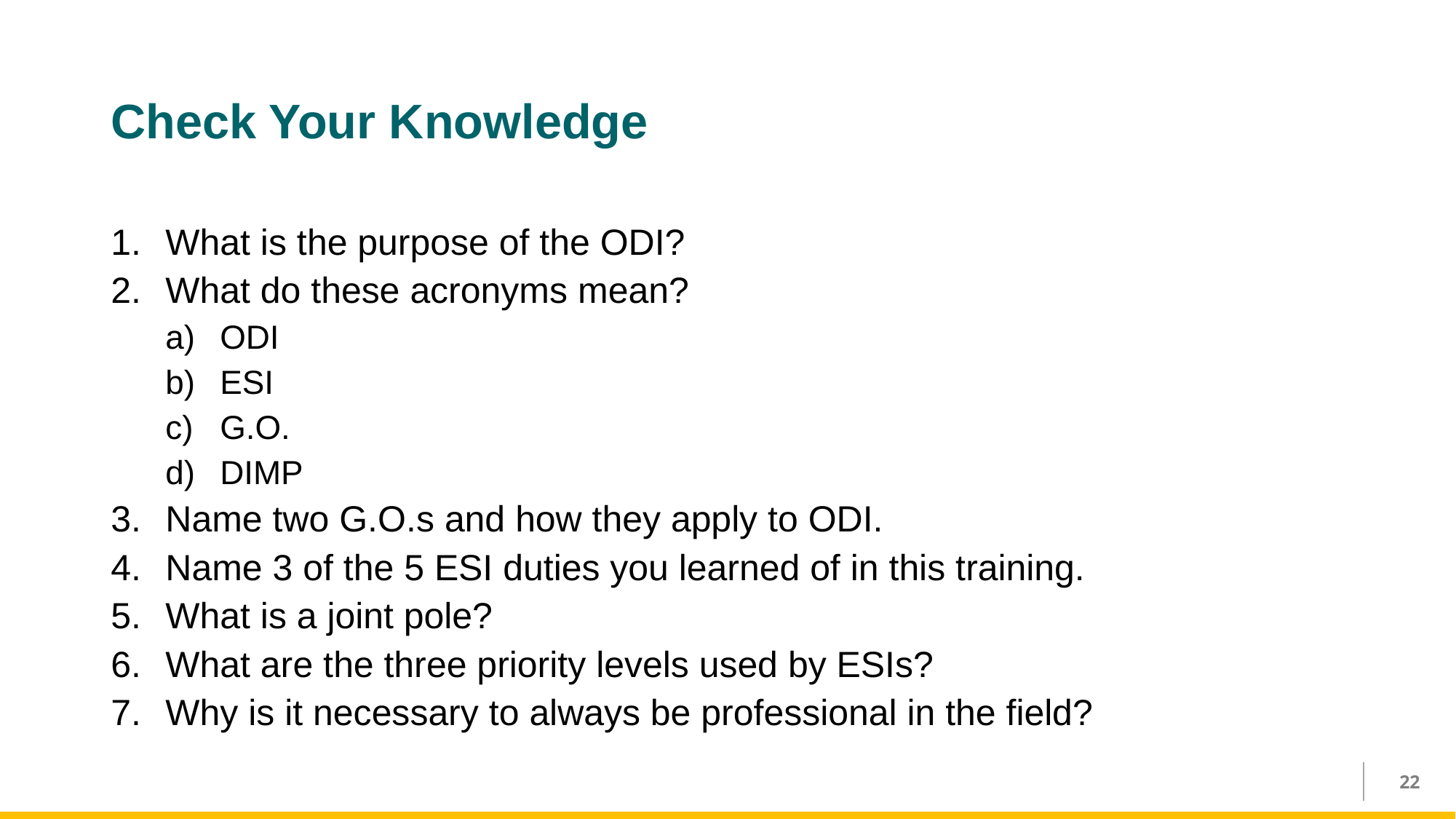

# Check Your Knowledge

What is the purpose of the ODI?
What do these acronyms mean?
ODI
ESI
G.O.
DIMP
Name two G.O.s and how they apply to ODI.
Name 3 of the 5 ESI duties you learned of in this training.
What is a joint pole?
What are the three priority levels used by ESIs?
Why is it necessary to always be professional in the field?